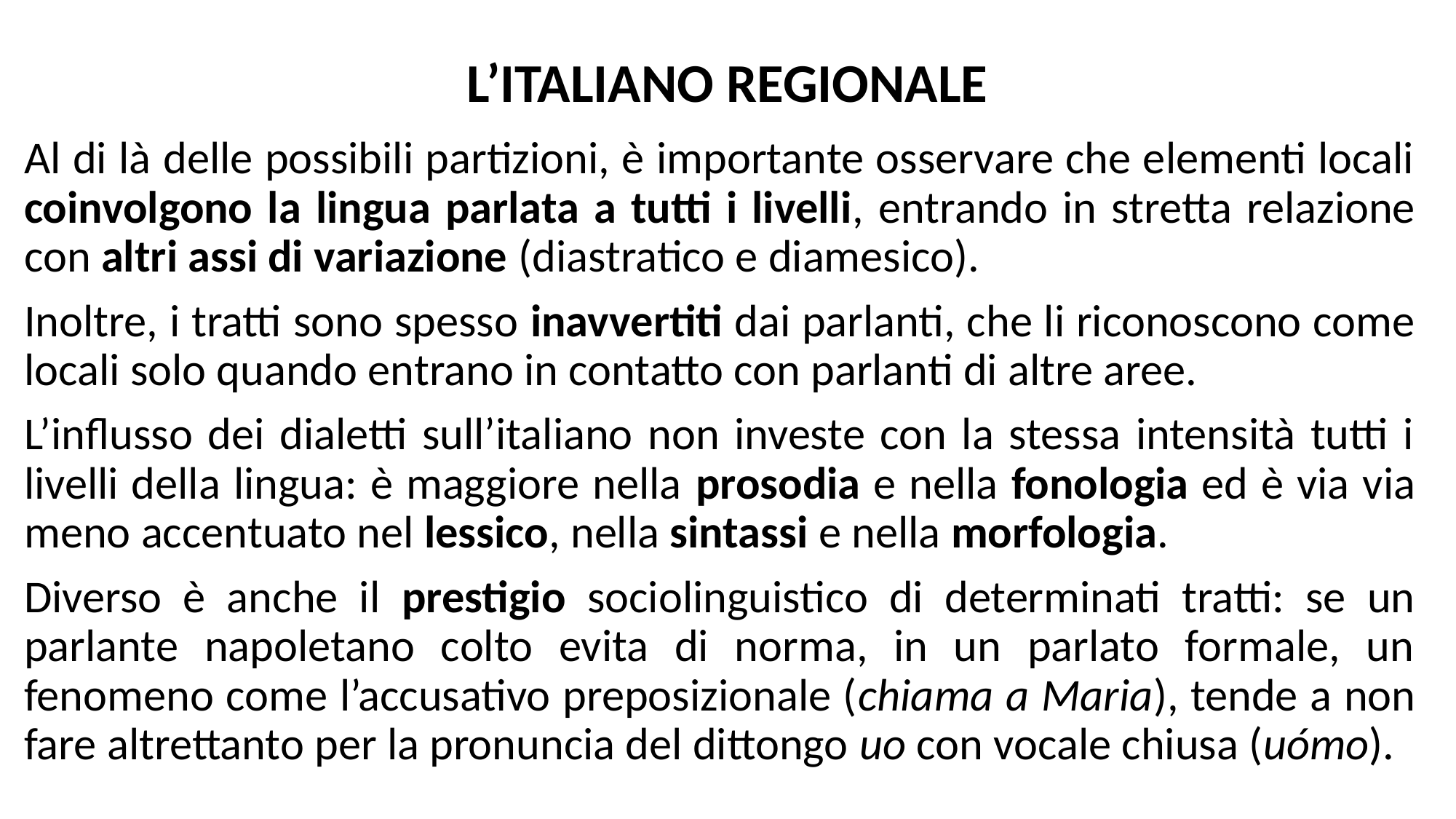

# L’ITALIANO REGIONALE
Al di là delle possibili partizioni, è importante osservare che elementi locali coinvolgono la lingua parlata a tutti i livelli, entrando in stretta relazione con altri assi di variazione (diastratico e diamesico).
Inoltre, i tratti sono spesso inavvertiti dai parlanti, che li riconoscono come locali solo quando entrano in contatto con parlanti di altre aree.
L’influsso dei dialetti sull’italiano non investe con la stessa intensità tutti i livelli della lingua: è maggiore nella prosodia e nella fonologia ed è via via meno accentuato nel lessico, nella sintassi e nella morfologia.
Diverso è anche il prestigio sociolinguistico di determinati tratti: se un parlante napoletano colto evita di norma, in un parlato formale, un fenomeno come l’accusativo preposizionale (chiama a Maria), tende a non fare altrettanto per la pronuncia del dittongo uo con vocale chiusa (uómo).